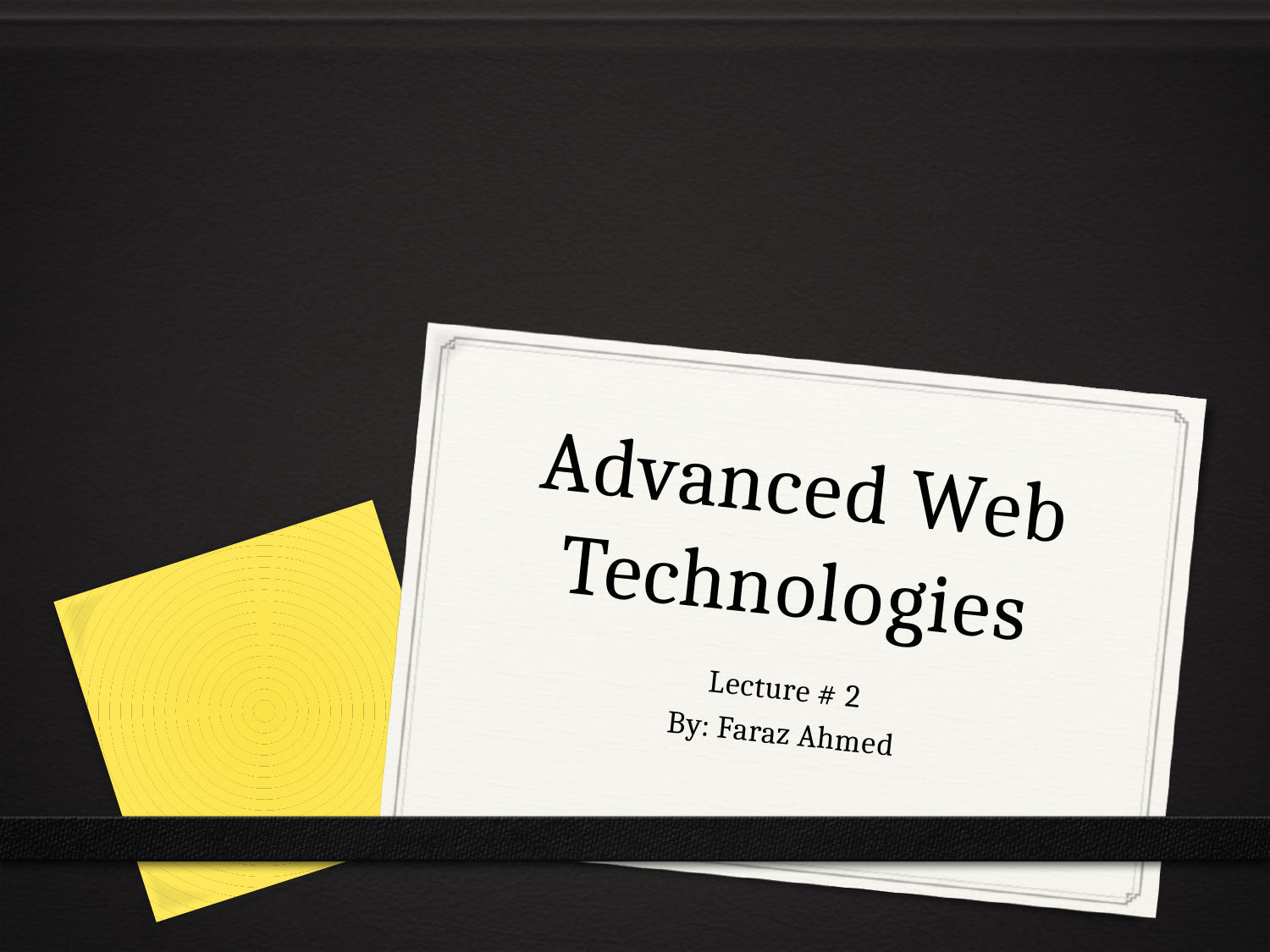

# Advanced Web Technologies
Lecture # 2
By: Faraz Ahmed